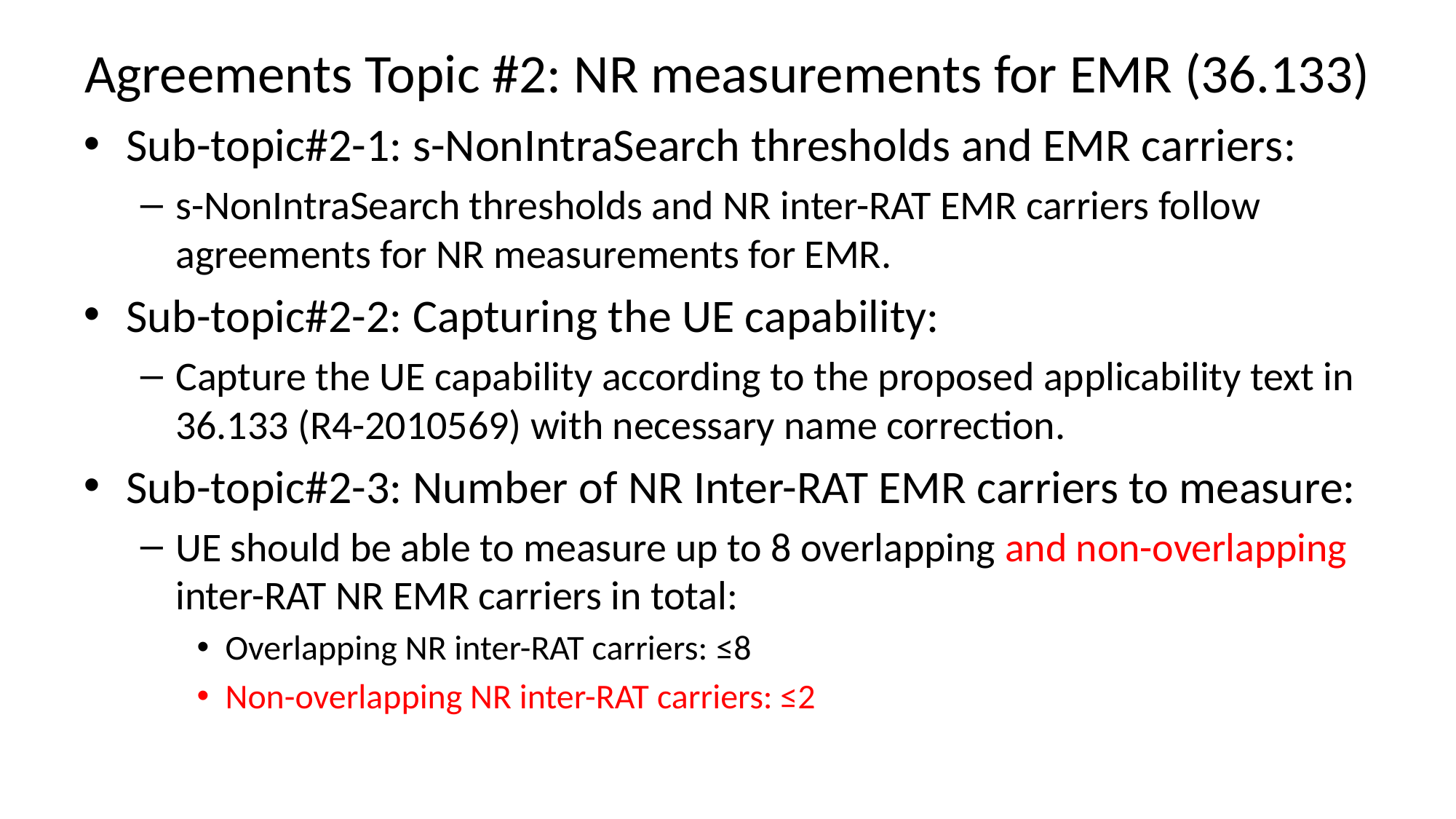

# Agreements Topic #2: NR measurements for EMR (36.133)
Sub-topic#2-1: s-NonIntraSearch thresholds and EMR carriers:
s-NonIntraSearch thresholds and NR inter-RAT EMR carriers follow agreements for NR measurements for EMR.
Sub-topic#2-2: Capturing the UE capability:
Capture the UE capability according to the proposed applicability text in 36.133 (R4-2010569) with necessary name correction.
Sub-topic#2-3: Number of NR Inter-RAT EMR carriers to measure:
UE should be able to measure up to 8 overlapping and non-overlapping inter-RAT NR EMR carriers in total:
Overlapping NR inter-RAT carriers: ≤8
Non-overlapping NR inter-RAT carriers: ≤2